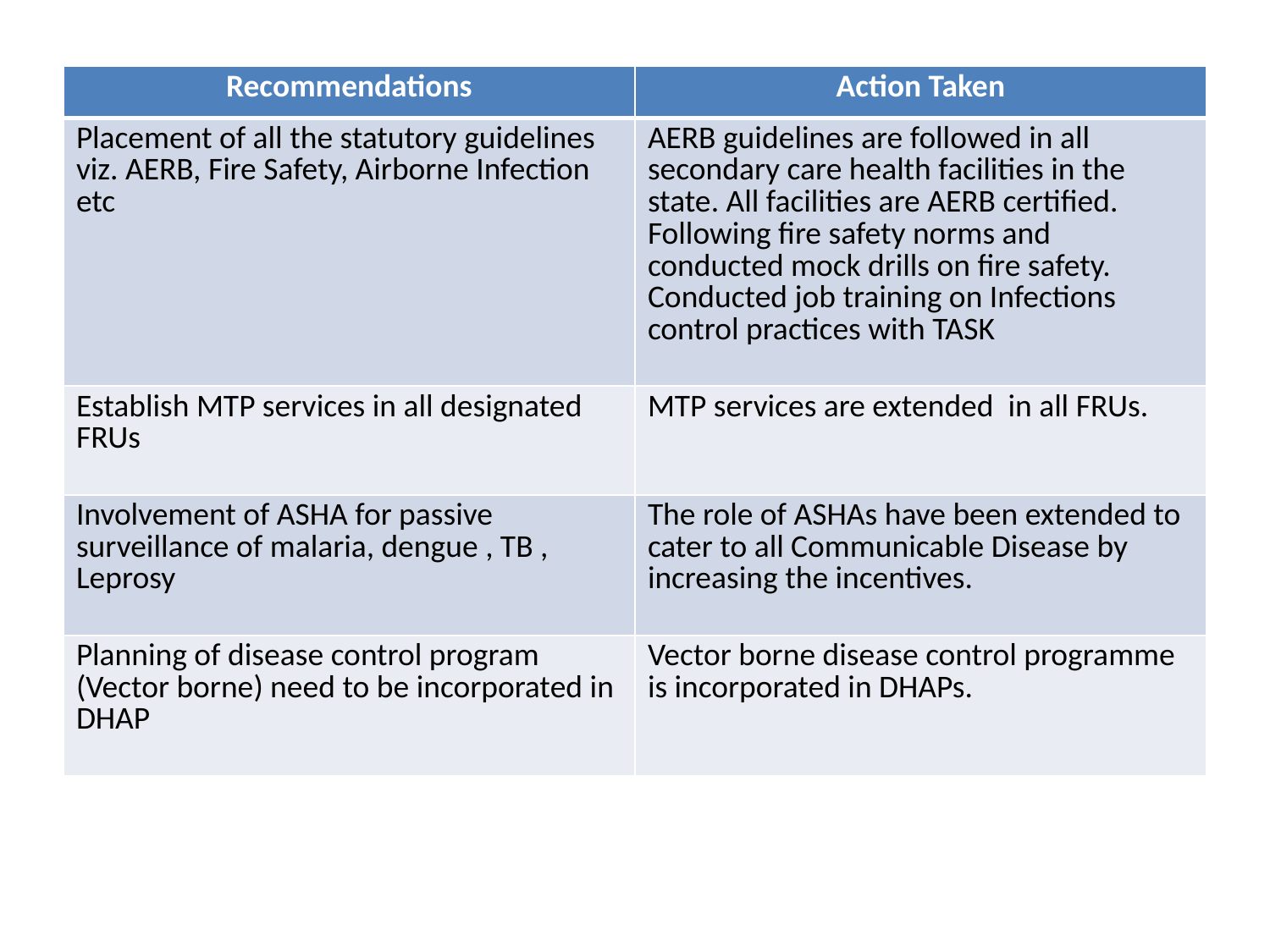

| Recommendations | Action Taken |
| --- | --- |
| Placement of all the statutory guidelines viz. AERB, Fire Safety, Airborne Infection etc | AERB guidelines are followed in all secondary care health facilities in the state. All facilities are AERB certified. Following fire safety norms and conducted mock drills on fire safety. Conducted job training on Infections control practices with TASK |
| Establish MTP services in all designated FRUs | MTP services are extended in all FRUs. |
| Involvement of ASHA for passive surveillance of malaria, dengue , TB , Leprosy | The role of ASHAs have been extended to cater to all Communicable Disease by increasing the incentives. |
| Planning of disease control program (Vector borne) need to be incorporated in DHAP | Vector borne disease control programme is incorporated in DHAPs. |